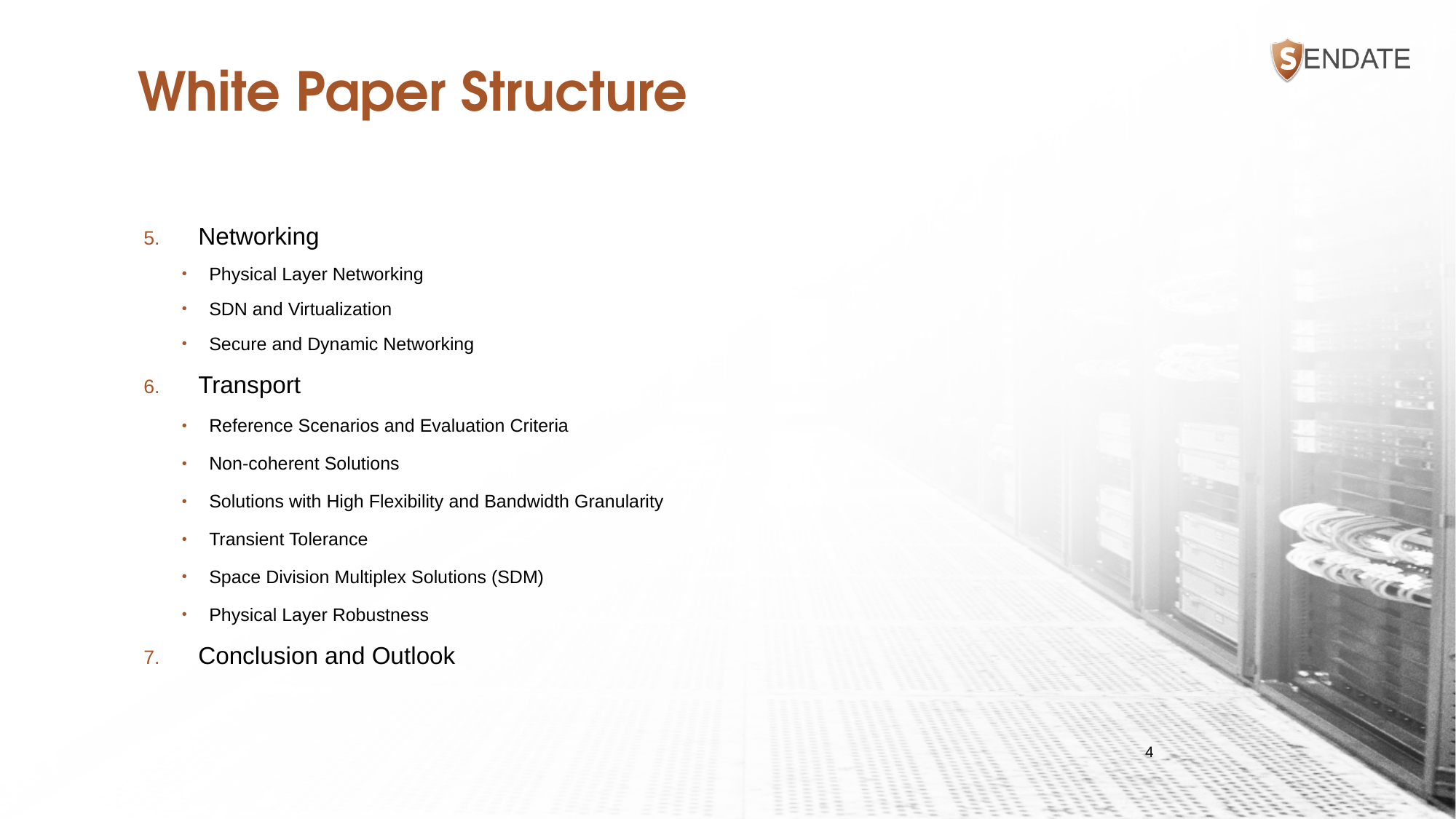

# White Paper Structure
Networking
Physical Layer Networking
SDN and Virtualization
Secure and Dynamic Networking
Transport
Reference Scenarios and Evaluation Criteria
Non-coherent Solutions
Solutions with High Flexibility and Bandwidth Granularity
Transient Tolerance
Space Division Multiplex Solutions (SDM)
Physical Layer Robustness
Conclusion and Outlook

4